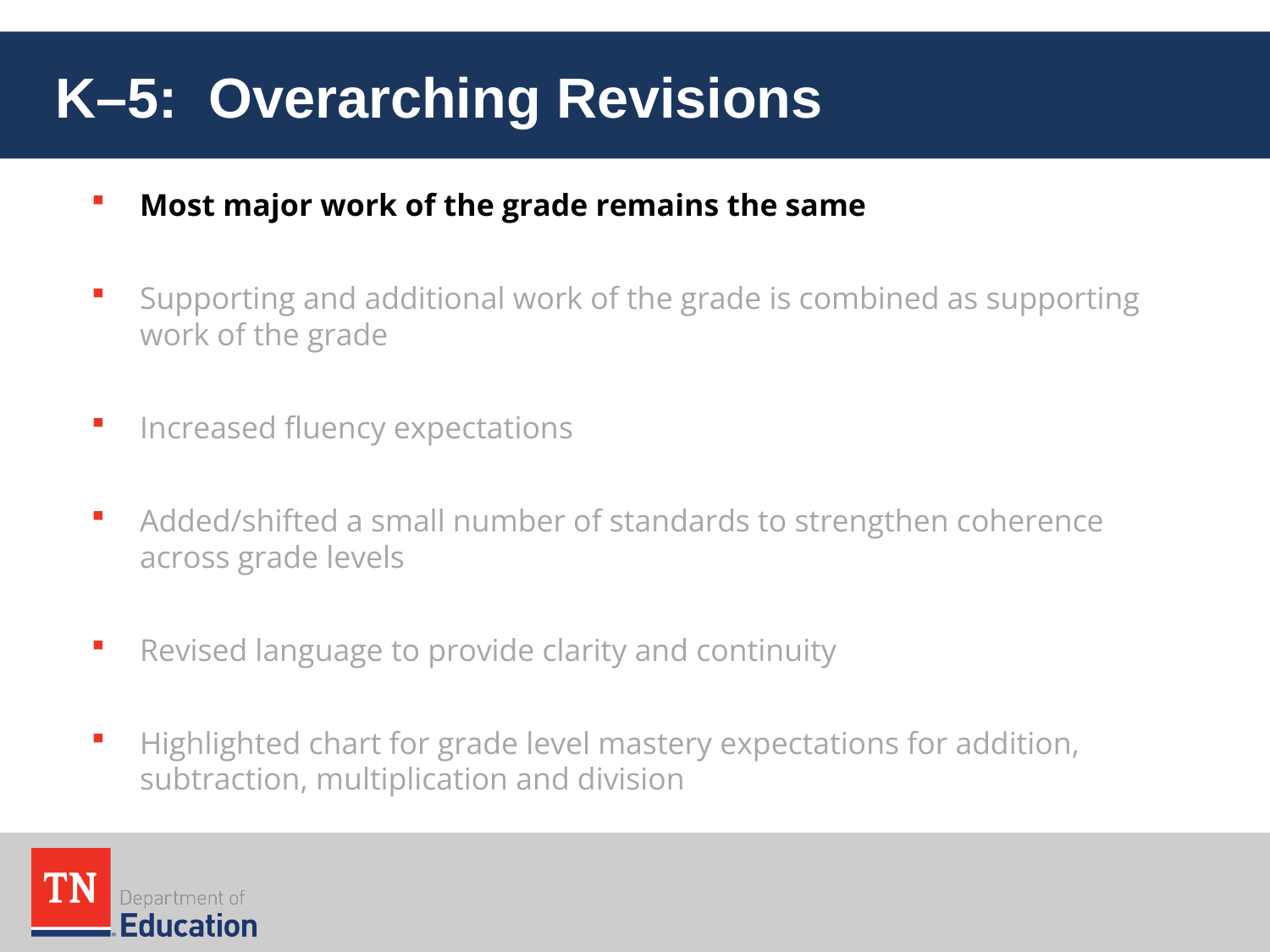

# K–5:  Overarching Revisions
Most major work of the grade remains the same

Supporting and additional work of the grade is combined as supporting work of the grade

Increased fluency expectations

Added/shifted a small number of standards to strengthen coherence across grade levels

Revised language to provide clarity and continuity

Highlighted chart for grade level mastery expectations for addition, subtraction, multiplication and division